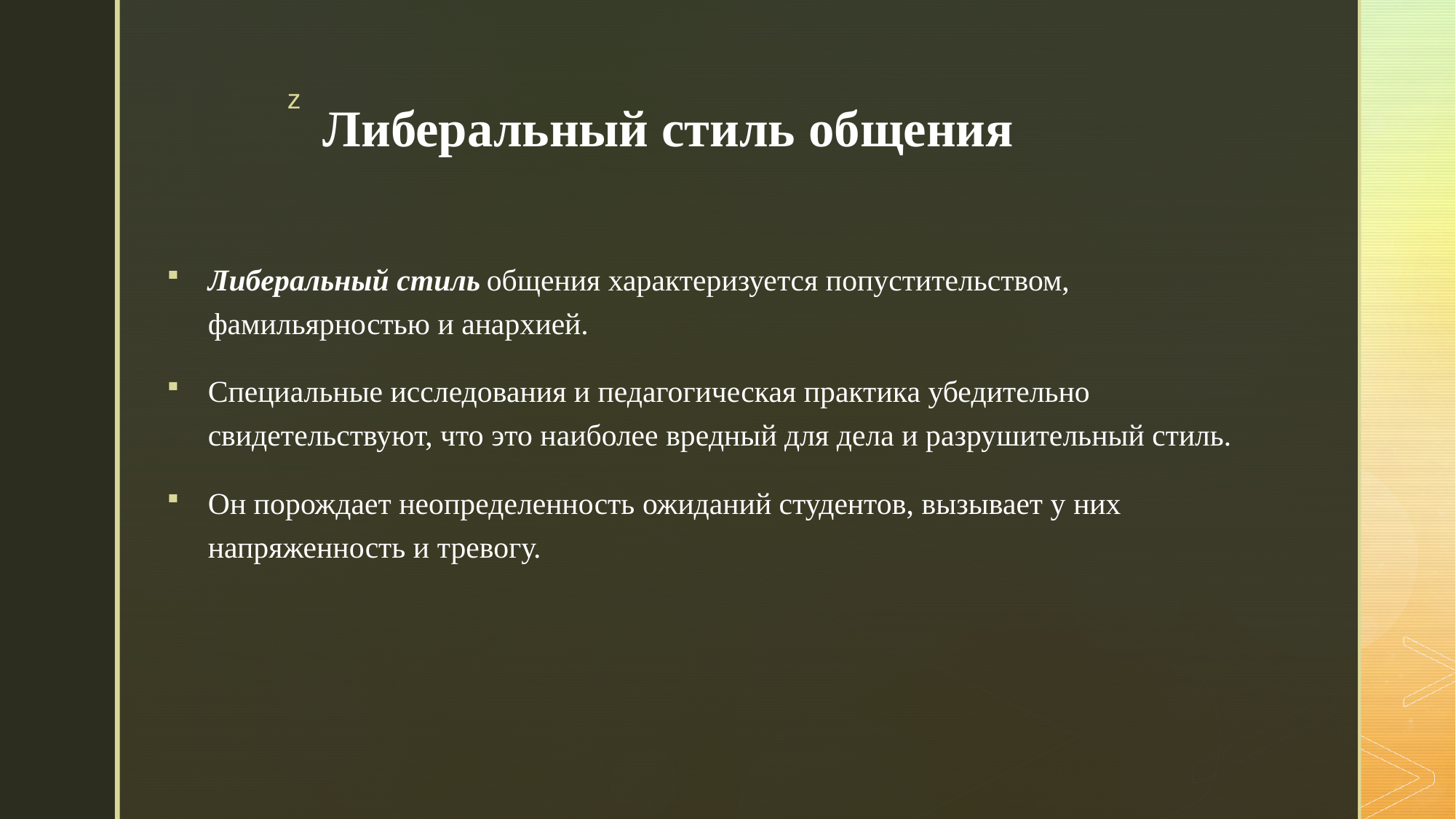

# Либеральный стиль общения
Либеральный стиль общения характеризуется попустительством, фамильярностью и анархией.
Специальные исследования и педагогическая практика убедительно свидетельствуют, что это наиболее вредный для дела и разрушительный стиль.
Он порождает неопределенность ожиданий студентов, вызывает у них напряженность и тревогу.